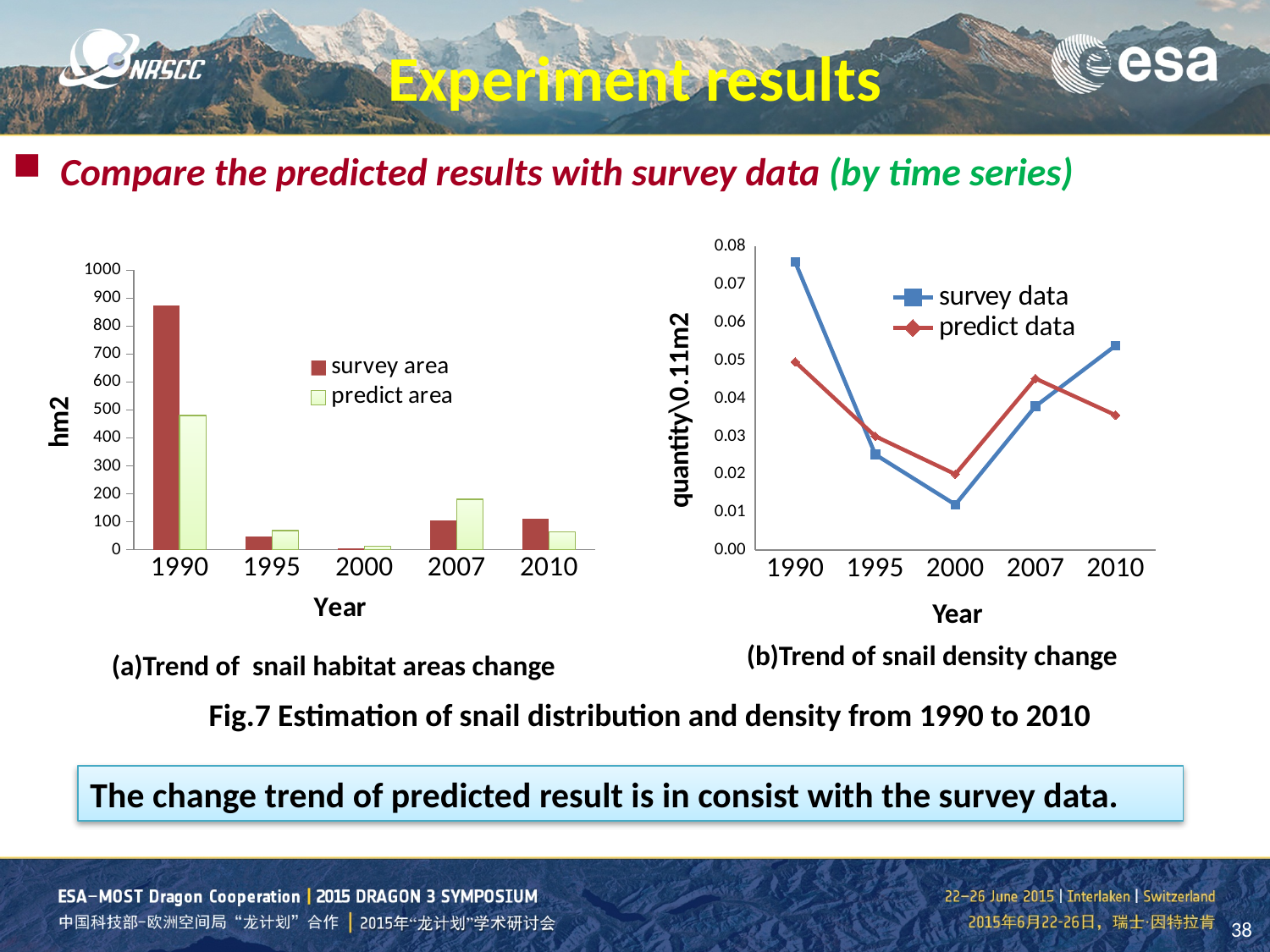

Experiment results
Compare the predicted results with survey data (by time series)

### Chart

| Category |  |  |
|---|---|---|
| 1990 | 0.07588021290036191 | 0.04960000000000001 |
| 1995 | 0.025183749589905564 | 0.02998 |
| 2000 | 0.011976358885470243 | 0.02000000000000001 |
| 2007 | 0.03790000000000001 | 0.045200000000000004 |
| 2010 | 0.053869605694989706 | 0.03556 |

### Chart

| Category |  |  |
|---|---|---|
| 1990 | 874.3903 | 481.0 |
| 1995 | 47.5571 | 68.76 |
| 2000 | 3.8018999999999967 | 12.0 |
| 2007 | 105.9 | 180.0 |
| 2010 | 110.7214 | 64.0 |
Year
(b)Trend of snail density change
(a)Trend of  snail habitat areas change
Fig.7 Estimation of snail distribution and density from 1990 to 2010

The change trend of predicted result is in consist with the survey data.